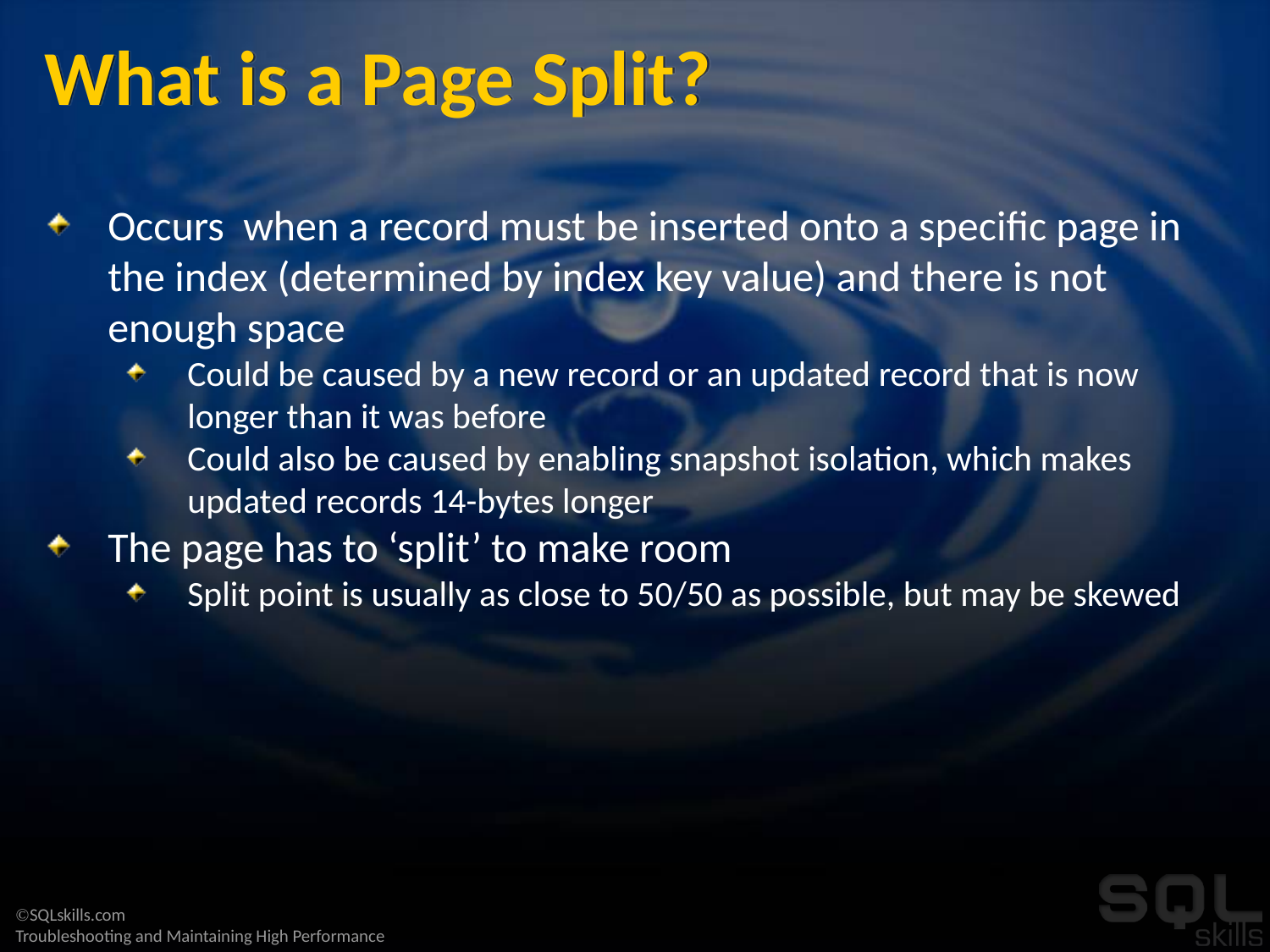

# What is a Page Split?
Occurs  when a record must be inserted onto a specific page in the index (determined by index key value) and there is not enough space
Could be caused by a new record or an updated record that is now longer than it was before
Could also be caused by enabling snapshot isolation, which makes updated records 14-bytes longer
The page has to ‘split’ to make room
Split point is usually as close to 50/50 as possible, but may be skewed